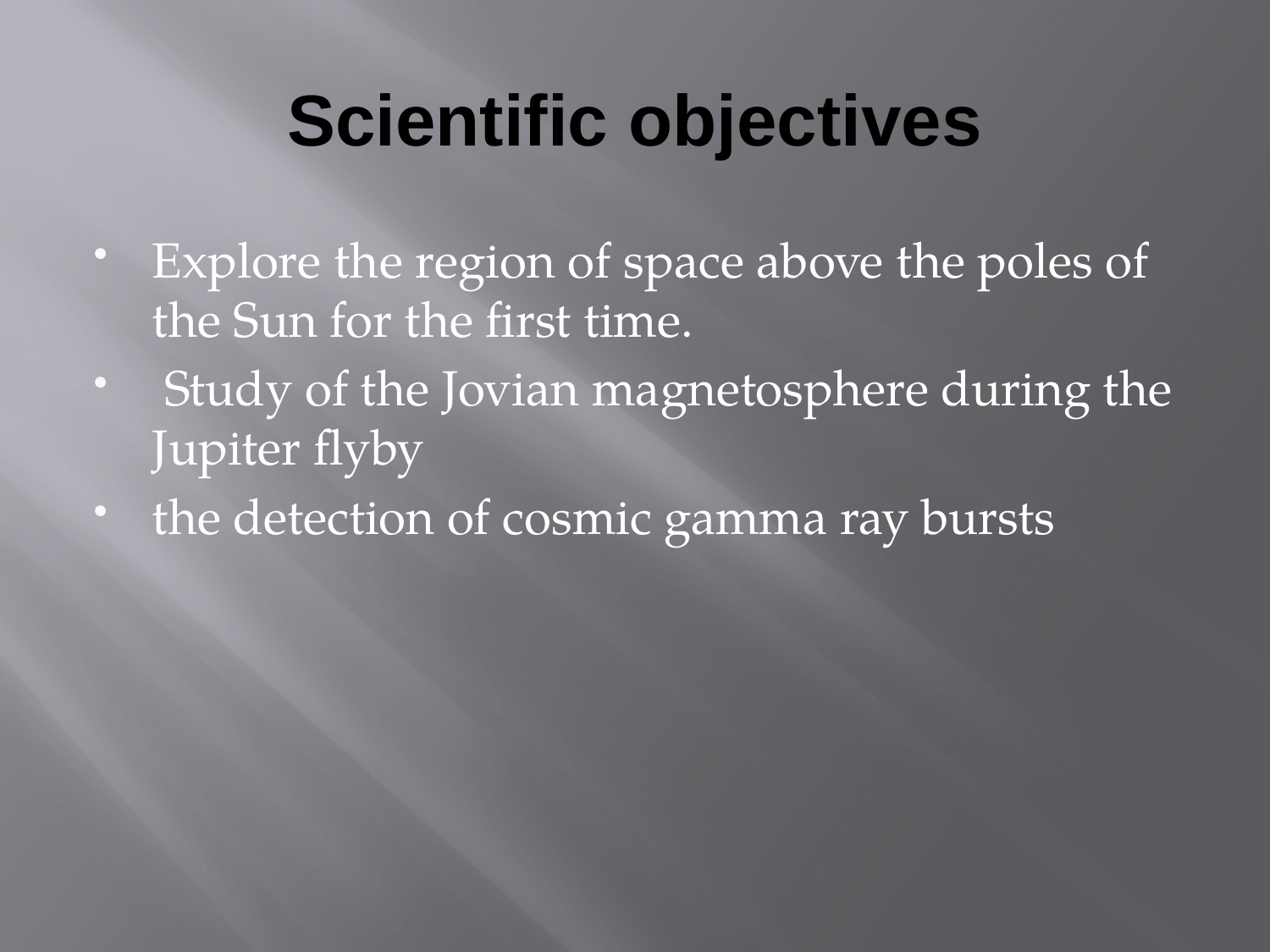

# Scientific objectives
Explore the region of space above the poles of the Sun for the first time.
 Study of the Jovian magnetosphere during the Jupiter flyby
the detection of cosmic gamma ray bursts